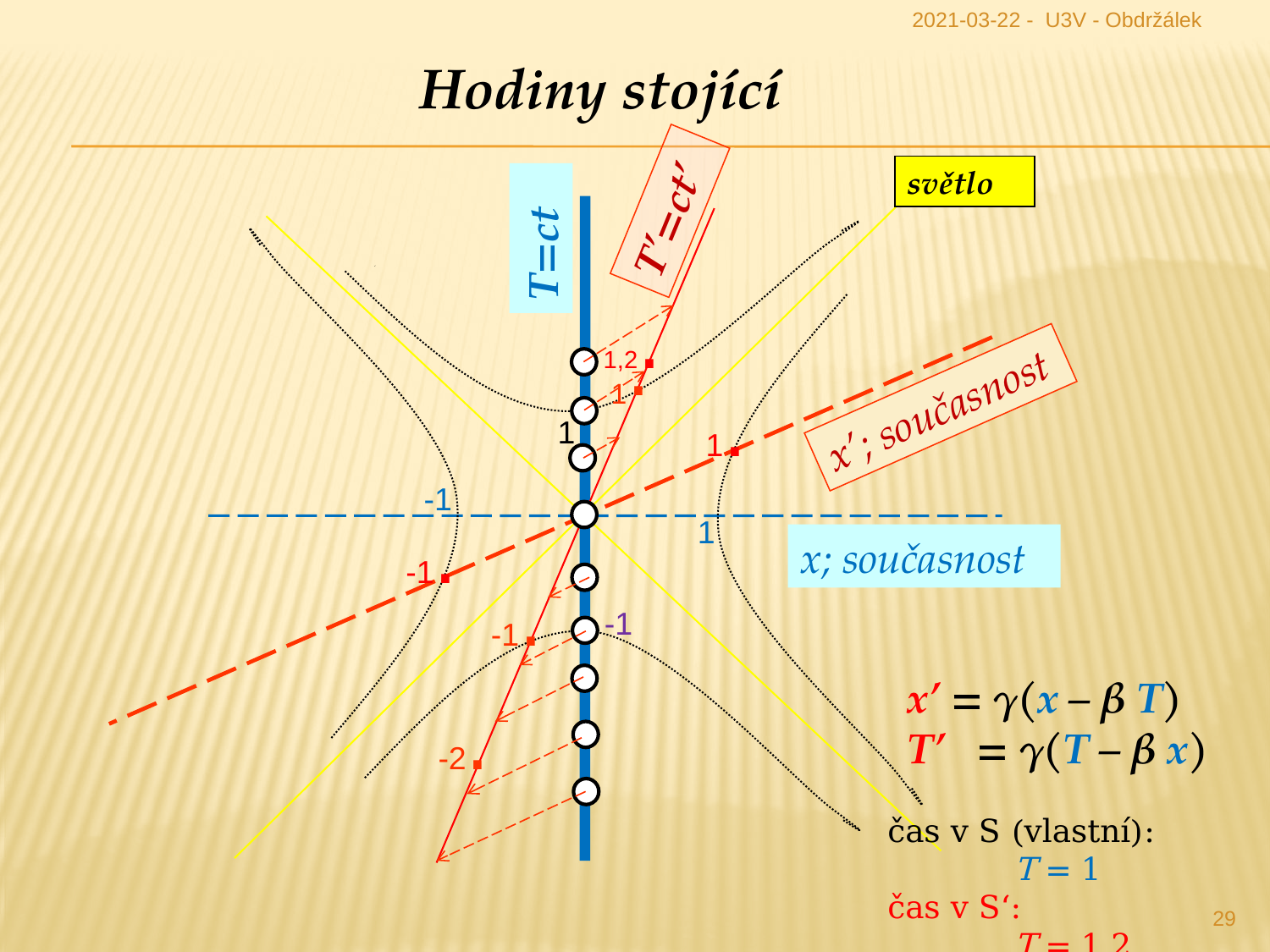

2021-03-22 -  U3V - Obdržálek

Hodiny stojící
světlo
T’=ct’
T=ct

1,2.
1.

1.

x’; současnost

1

-1
-1.

1
x; současnost
-1.

-1

x’ = γ(x – β T)
T’   = γ(T – β x)

-2.

čas v S (vlastní):	T = 1
čas v S‘: 	             	T = 1,2
29